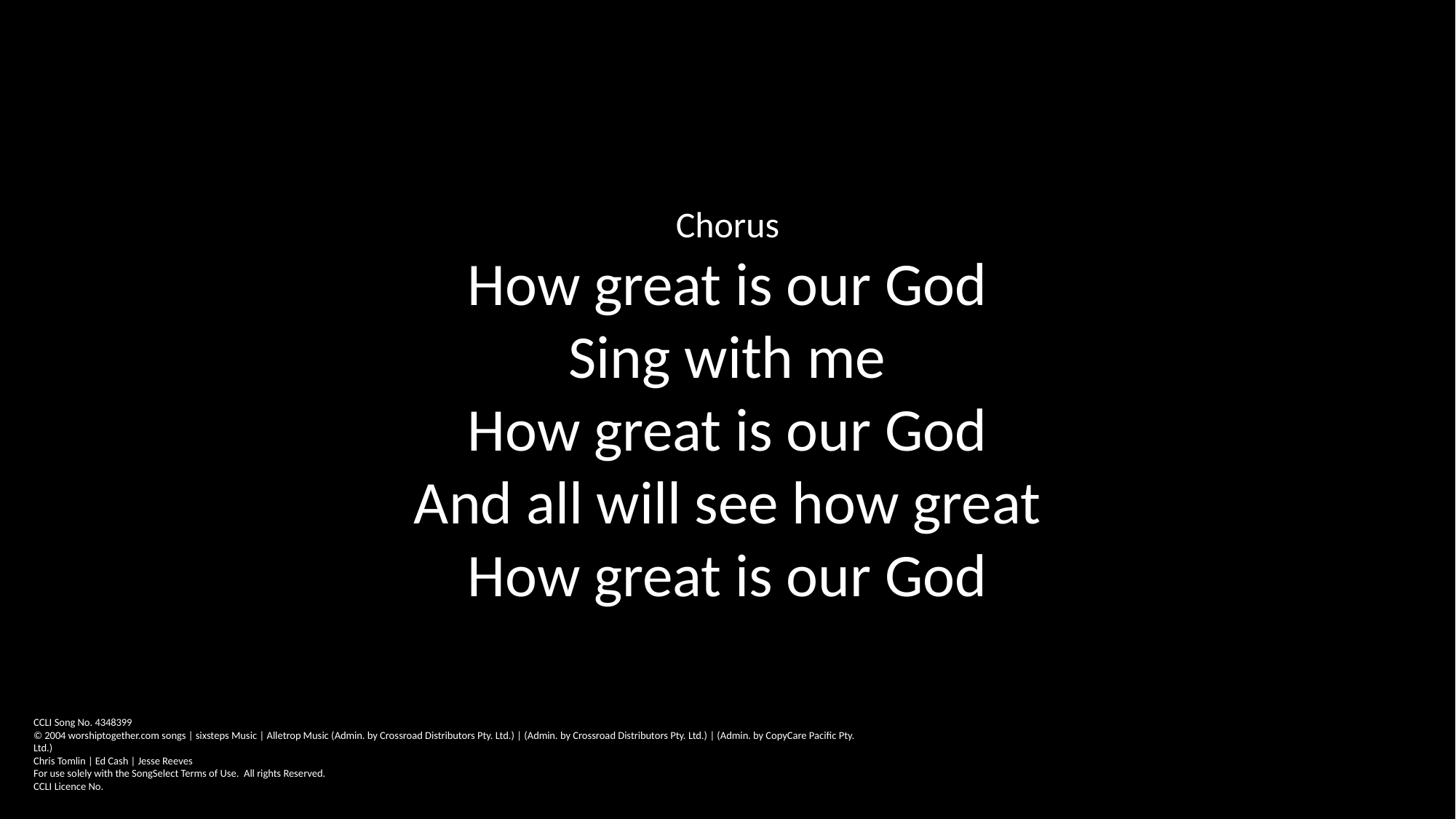

Chorus
How great is our God
Sing with me
How great is our God
And all will see how great
How great is our God
CCLI Song No. 4348399
© 2004 worshiptogether.com songs | sixsteps Music | Alletrop Music (Admin. by Crossroad Distributors Pty. Ltd.) | (Admin. by Crossroad Distributors Pty. Ltd.) | (Admin. by CopyCare Pacific Pty. Ltd.)
Chris Tomlin | Ed Cash | Jesse Reeves
For use solely with the SongSelect Terms of Use.  All rights Reserved.
CCLI Licence No.